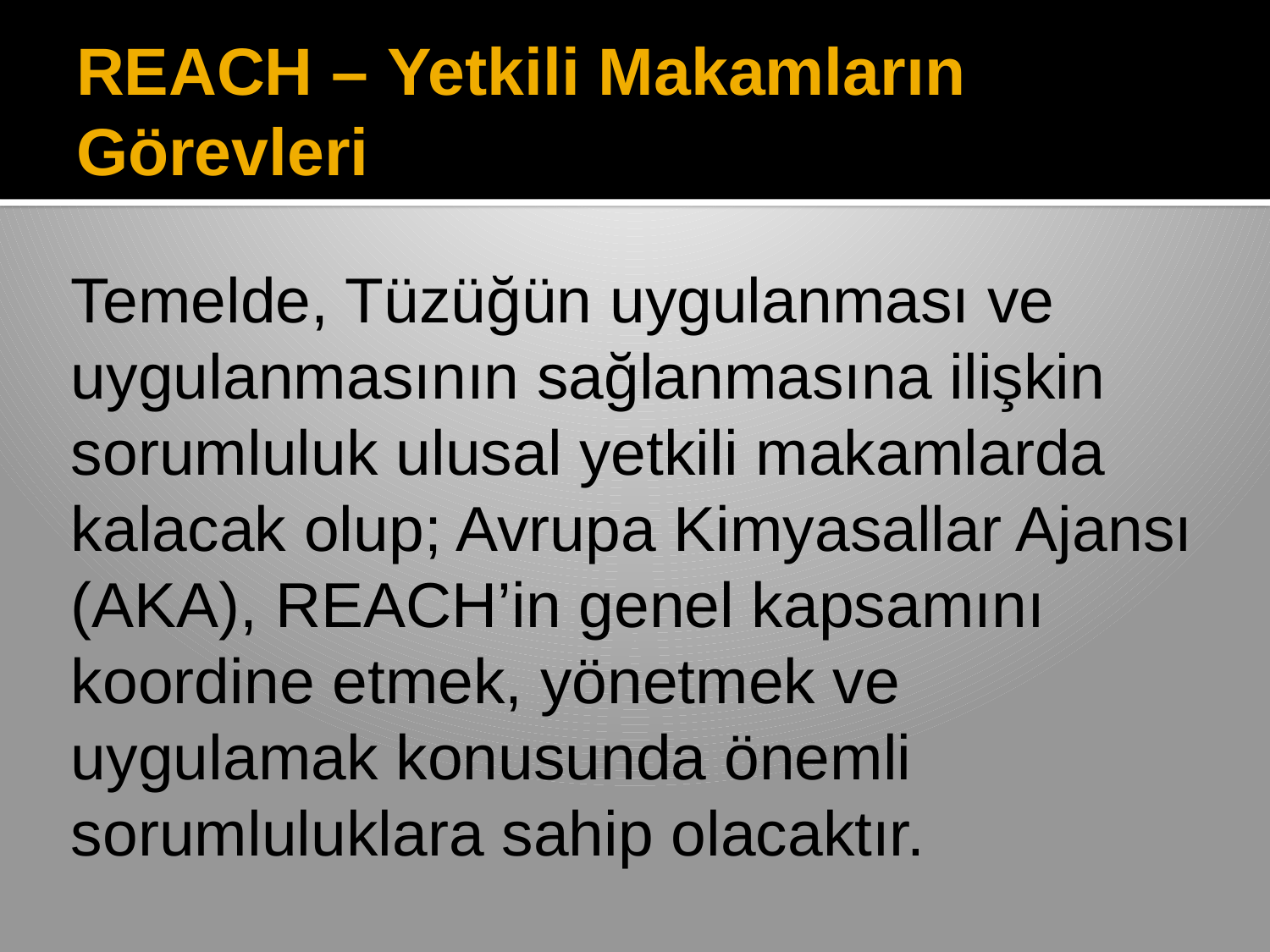

# REACH – Yetkili Makamların Görevleri
Temelde, Tüzüğün uygulanması ve uygulanmasının sağlanmasına ilişkin sorumluluk ulusal yetkili makamlarda kalacak olup; Avrupa Kimyasallar Ajansı (AKA), REACH’in genel kapsamını koordine etmek, yönetmek ve uygulamak konusunda önemli sorumluluklara sahip olacaktır.